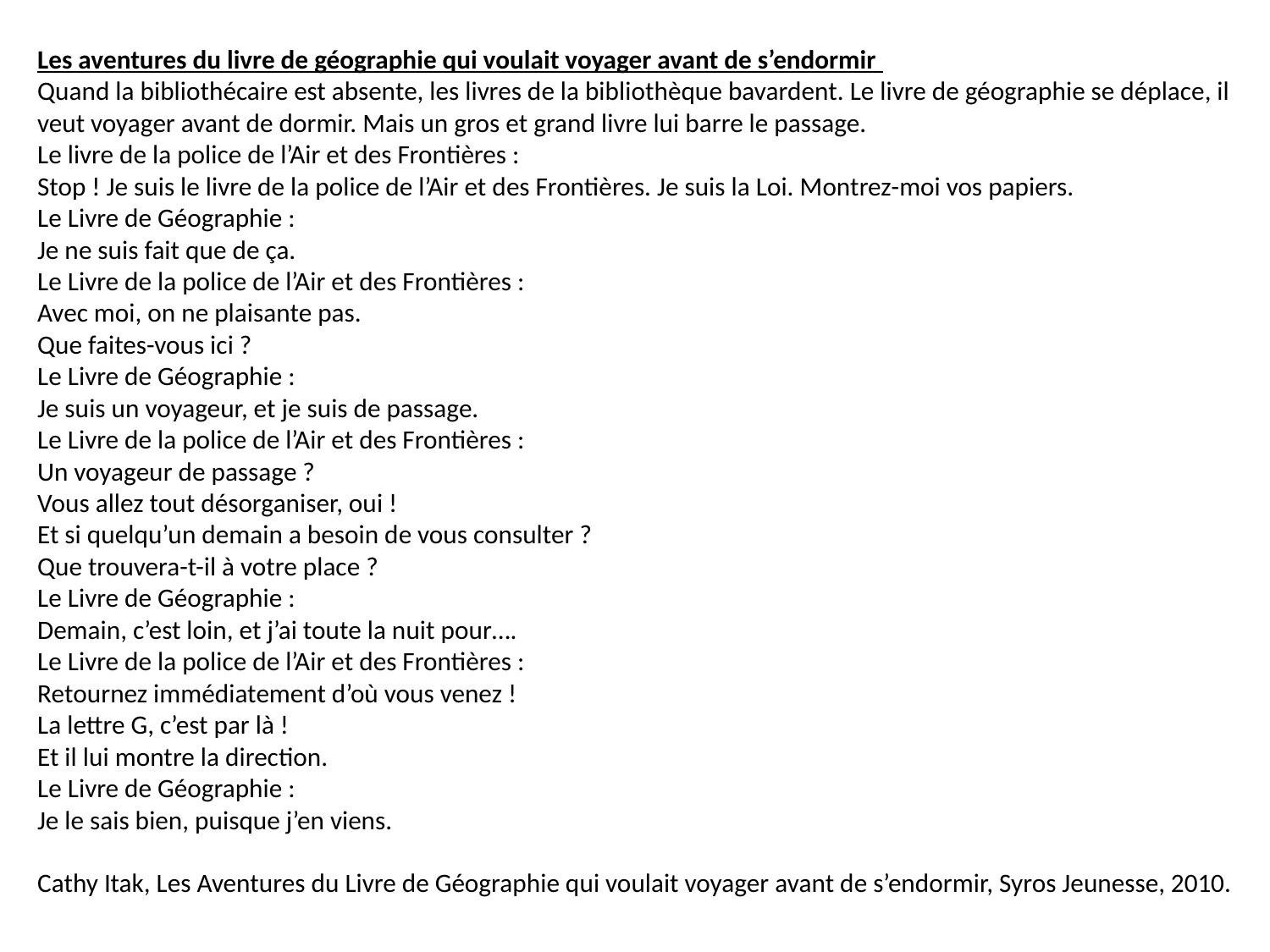

Les aventures du livre de géographie qui voulait voyager avant de s’endormir
Quand la bibliothécaire est absente, les livres de la bibliothèque bavardent. Le livre de géographie se déplace, il veut voyager avant de dormir. Mais un gros et grand livre lui barre le passage.
Le livre de la police de l’Air et des Frontières :
Stop ! Je suis le livre de la police de l’Air et des Frontières. Je suis la Loi. Montrez-moi vos papiers.
Le Livre de Géographie :
Je ne suis fait que de ça.
Le Livre de la police de l’Air et des Frontières :
Avec moi, on ne plaisante pas.
Que faites-vous ici ?
Le Livre de Géographie :
Je suis un voyageur, et je suis de passage.
Le Livre de la police de l’Air et des Frontières :
Un voyageur de passage ?
Vous allez tout désorganiser, oui !
Et si quelqu’un demain a besoin de vous consulter ?
Que trouvera-t-il à votre place ?
Le Livre de Géographie :
Demain, c’est loin, et j’ai toute la nuit pour….
Le Livre de la police de l’Air et des Frontières :
Retournez immédiatement d’où vous venez !
La lettre G, c’est par là !
Et il lui montre la direction.
Le Livre de Géographie :
Je le sais bien, puisque j’en viens.

Cathy Itak, Les Aventures du Livre de Géographie qui voulait voyager avant de s’endormir, Syros Jeunesse, 2010.